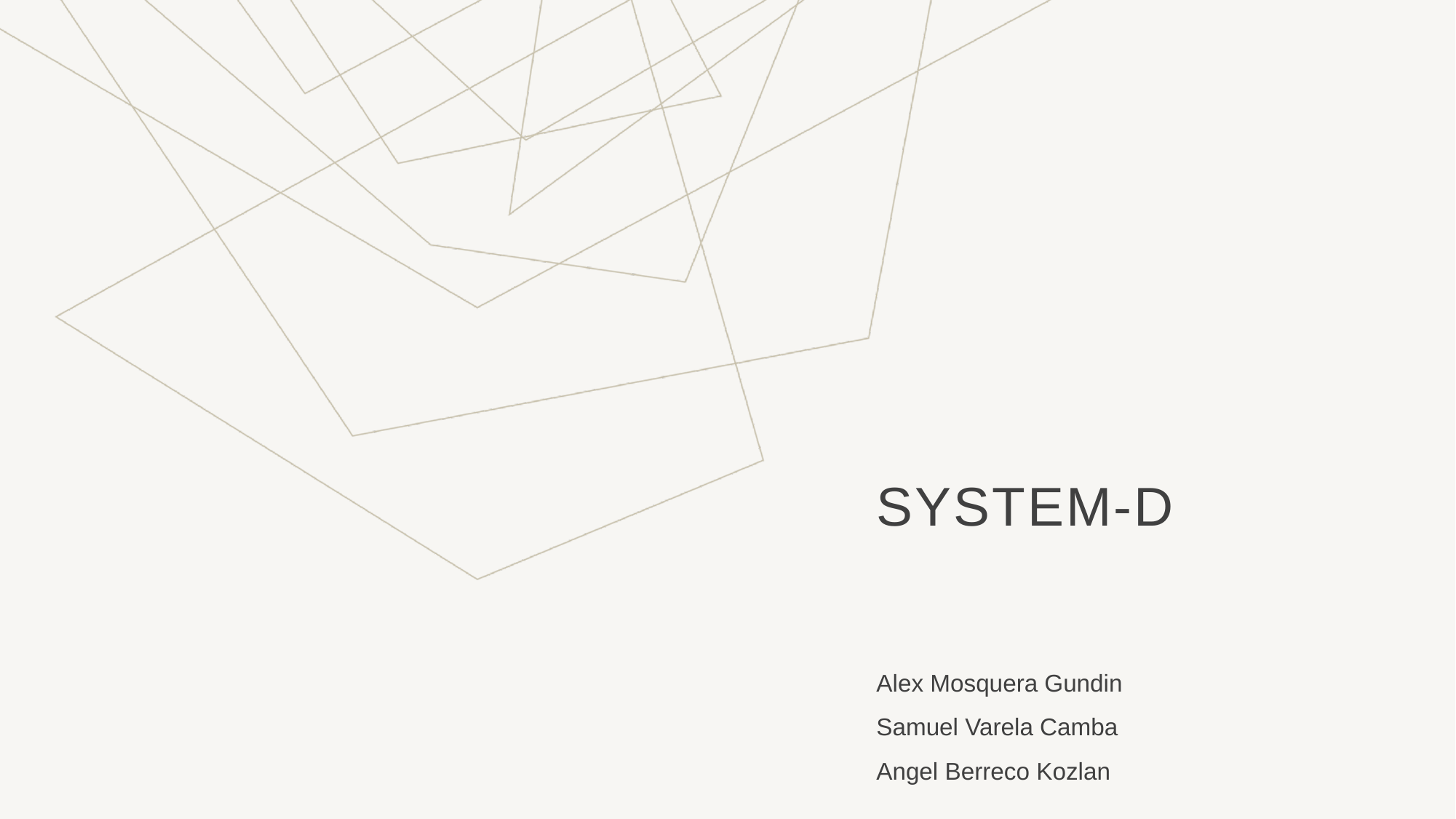

# System-d
Alex Mosquera Gundin
Samuel Varela Camba
Angel Berreco Kozlan